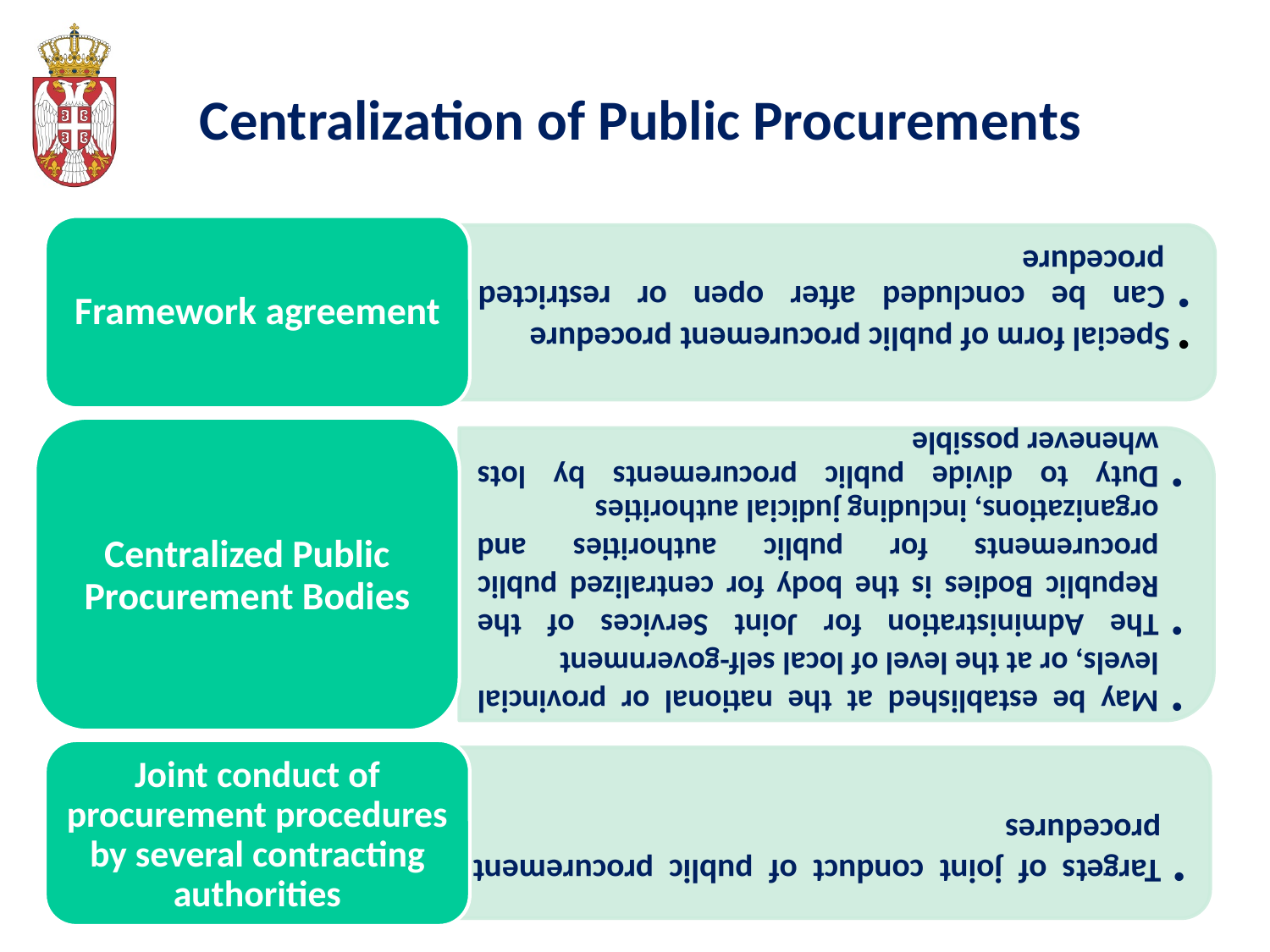

# Centralization of Public Procurements
 Special form of public procurement procedure
Can be concluded after open or restricted procedure

Framework agreement
May be established at the national or provincial levels, or at the level of local self-government
The Administration for Joint Services of the Republic Bodies is the body for centralized public procurements for public authorities and organizations, including judicial authorities
Duty to divide public procurements by lots whenever possible

Centralized Public Procurement Bodies

Targets of joint conduct of public procurement procedures

Joint conduct of procurement procedures by several contracting authorities